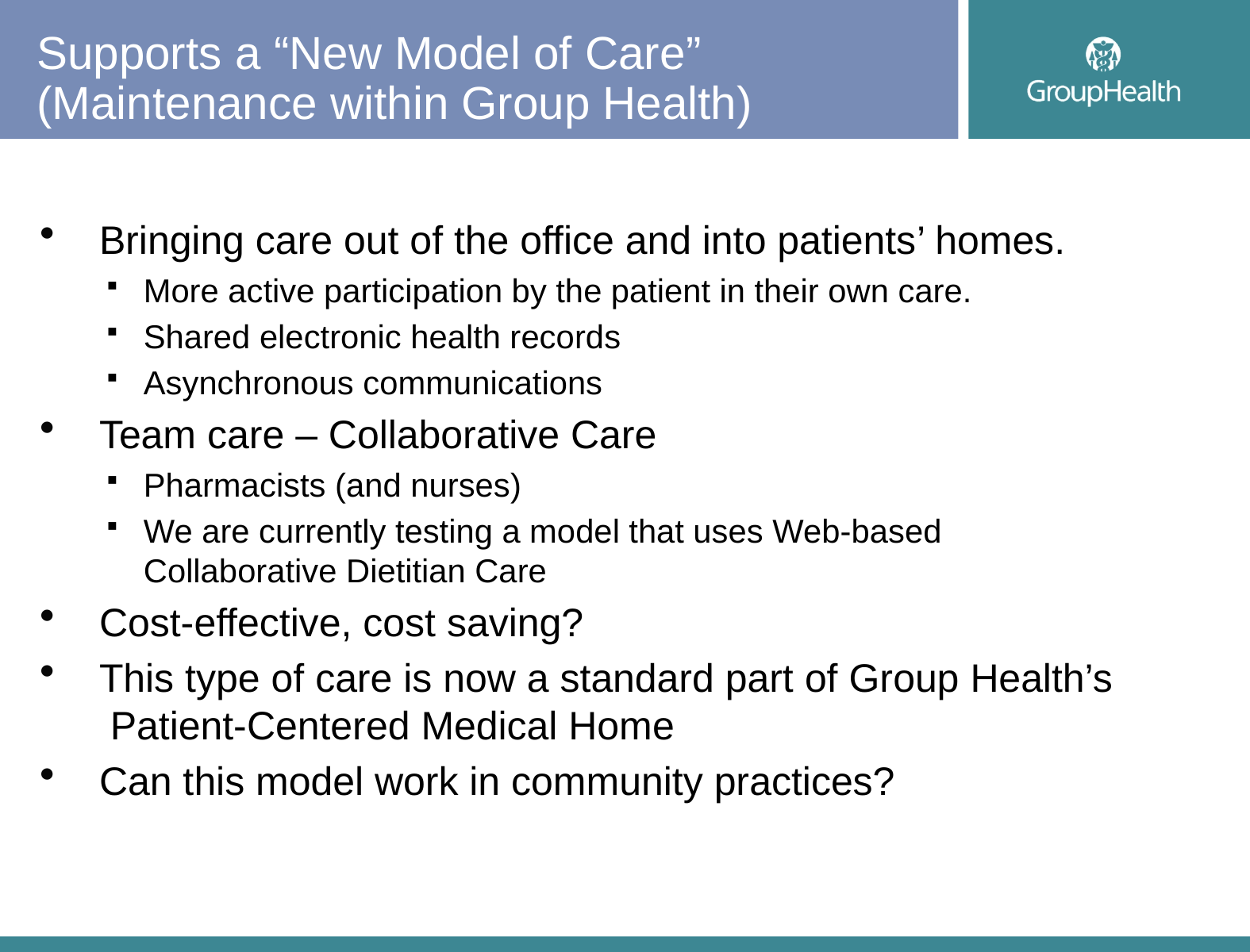

# Supports a “New Model of Care”
(Maintenance within Group Health)

Bringing care out of the office and into patients’ homes.
More active participation by the patient in their own care.
Shared electronic health records
Asynchronous communications
Team care – Collaborative Care
Pharmacists (and nurses)
We are currently testing a model that uses Web-based Collaborative Dietitian Care
Cost-effective, cost saving?
This type of care is now a standard part of Group Health’s  Patient-Centered Medical Home
Can this model work in community practices?